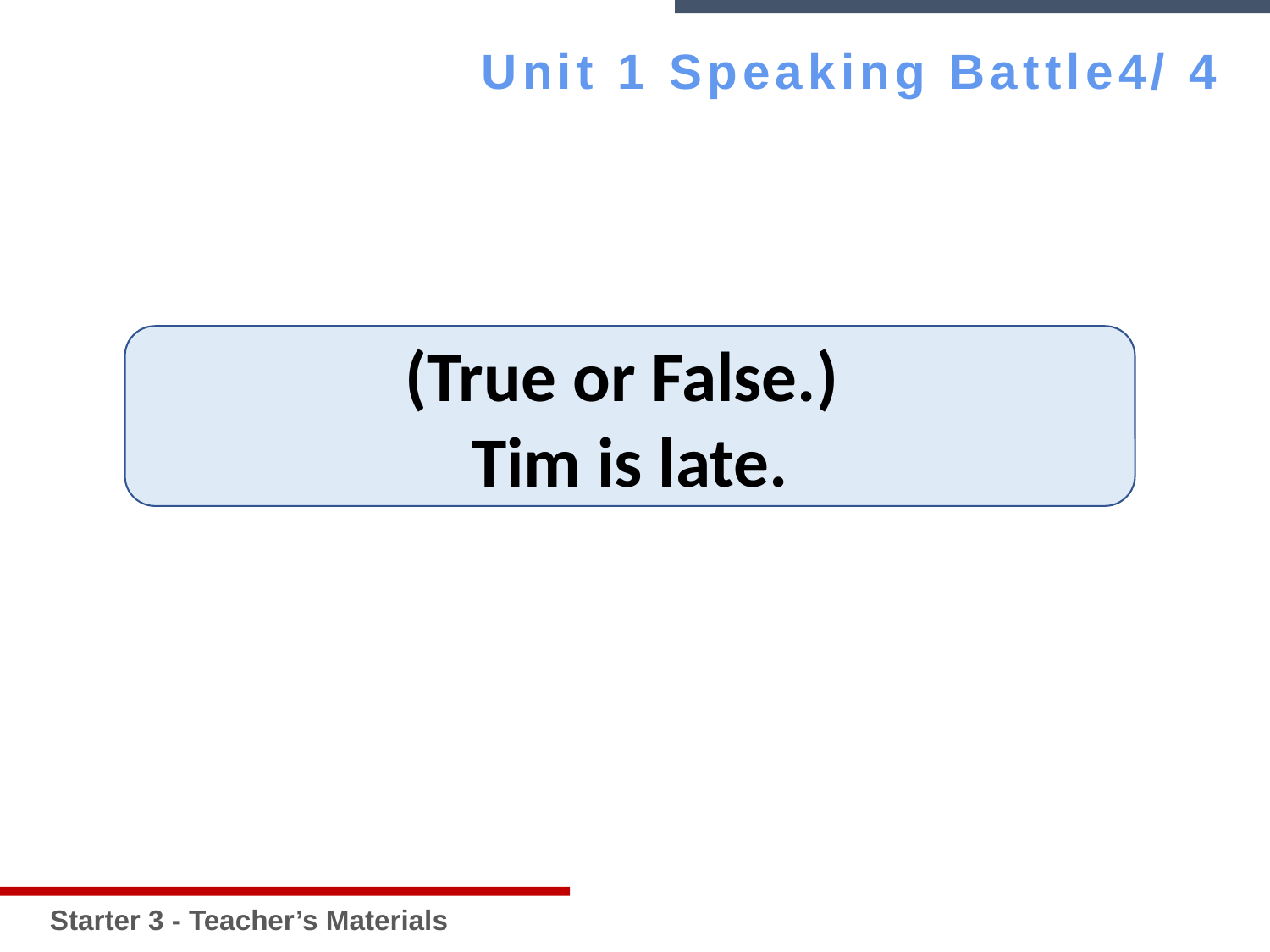

Starter 3 - Teacher’s Materials
Unit 1 Speaking Battle4/ 4
(True or False.)
Tim is late.